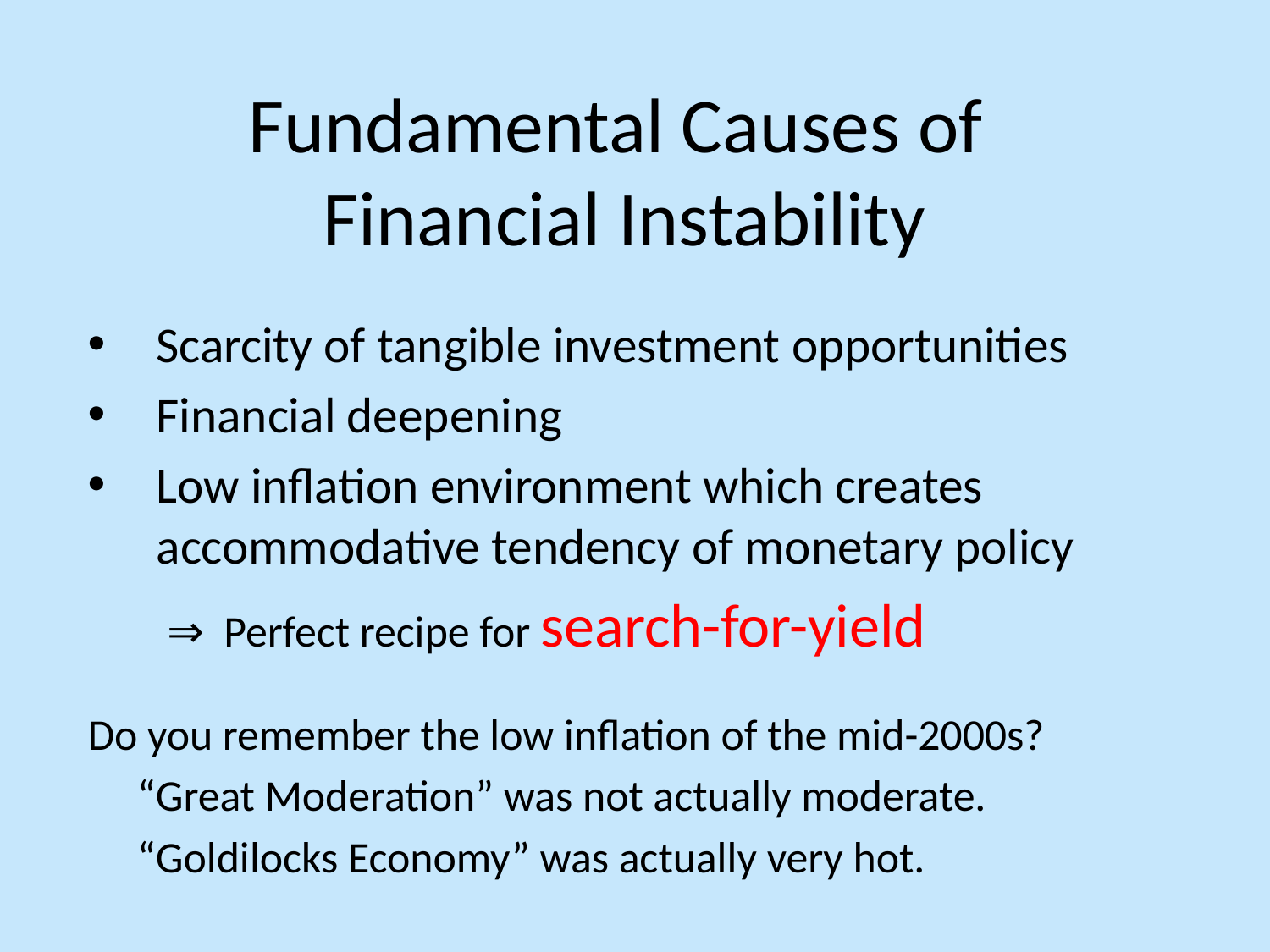

# Fundamental Causes of Financial Instability
Scarcity of tangible investment opportunities
Financial deepening
Low inflation environment which creates accommodative tendency of monetary policy
        ⇒  Perfect recipe for search-for-yield
Do you remember the low inflation of the mid-2000s?
     “Great Moderation” was not actually moderate.
     “Goldilocks Economy” was actually very hot.